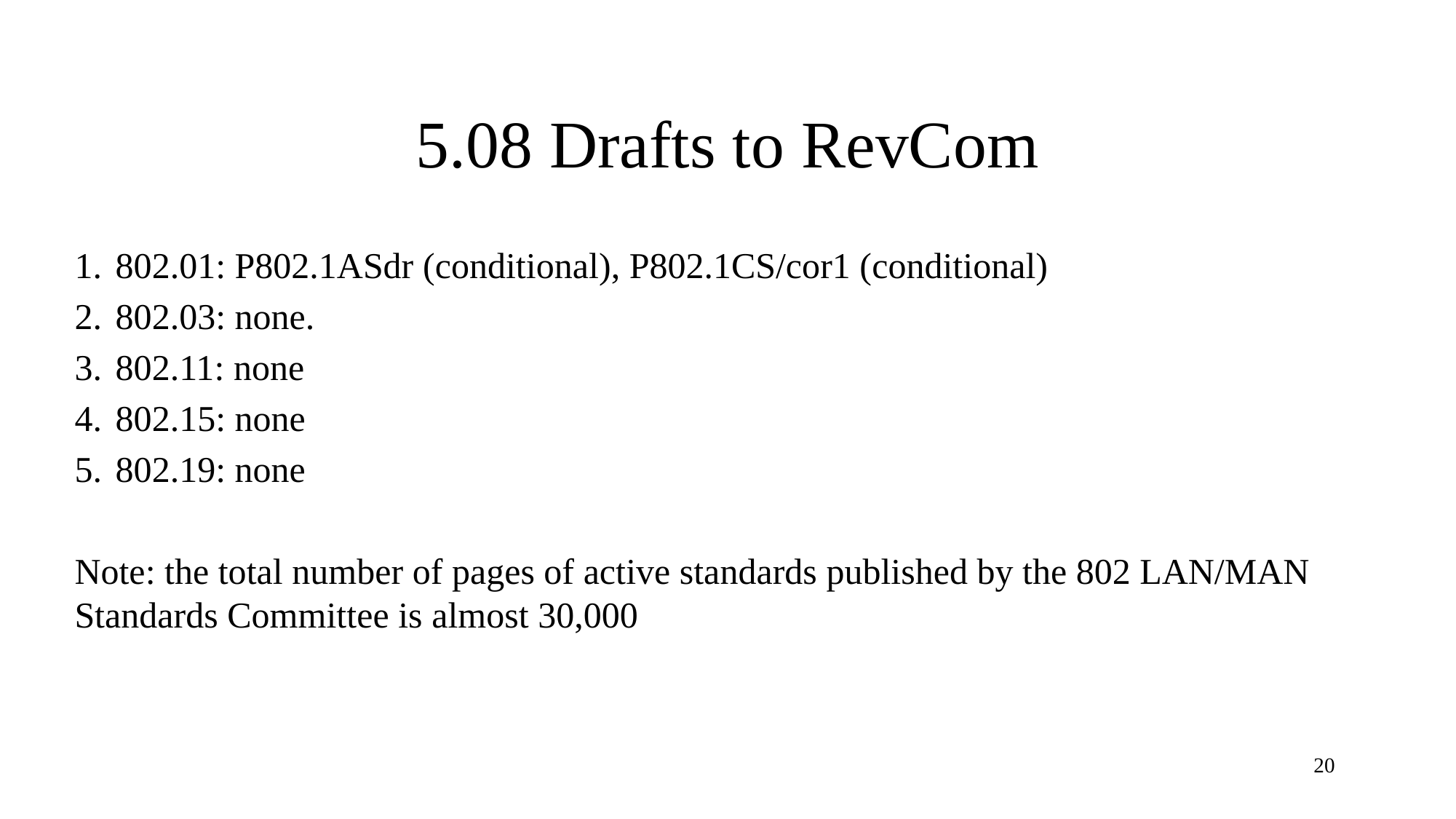

# 5.08 Drafts to RevCom
802.01: P802.1ASdr (conditional), P802.1CS/cor1 (conditional)
802.03: none.
802.11: none
802.15: none
802.19: none

Note: the total number of pages of active standards published by the 802 LAN/MAN Standards Committee is almost 30,000
20